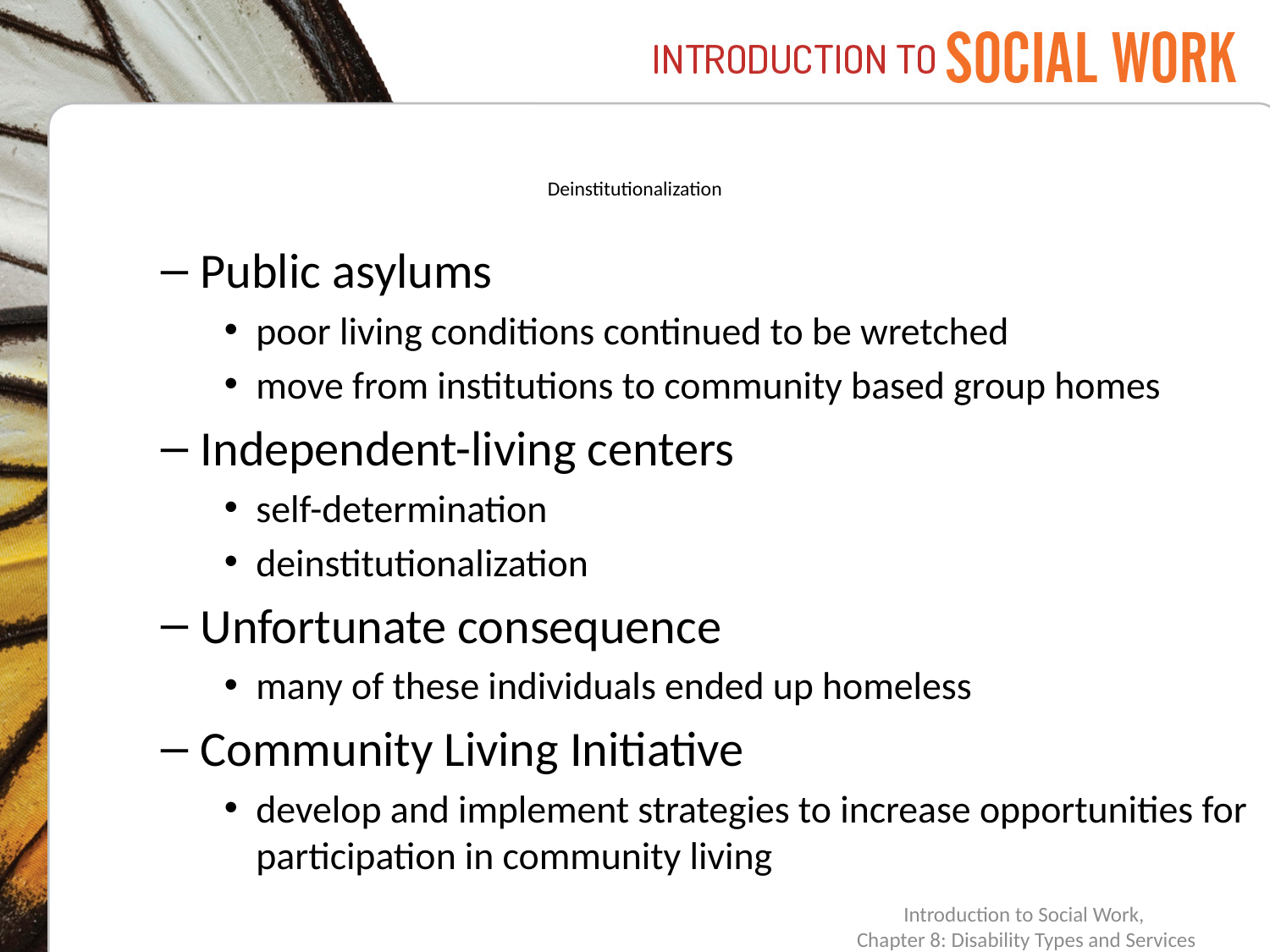

# Deinstitutionalization
Public asylums
poor living conditions continued to be wretched
move from institutions to community based group homes
Independent-living centers
self-determination
deinstitutionalization
Unfortunate consequence
many of these individuals ended up homeless
Community Living Initiative
develop and implement strategies to increase opportunities for participation in community living

Introduction to Social Work,
Chapter 8: Disability Types and Services